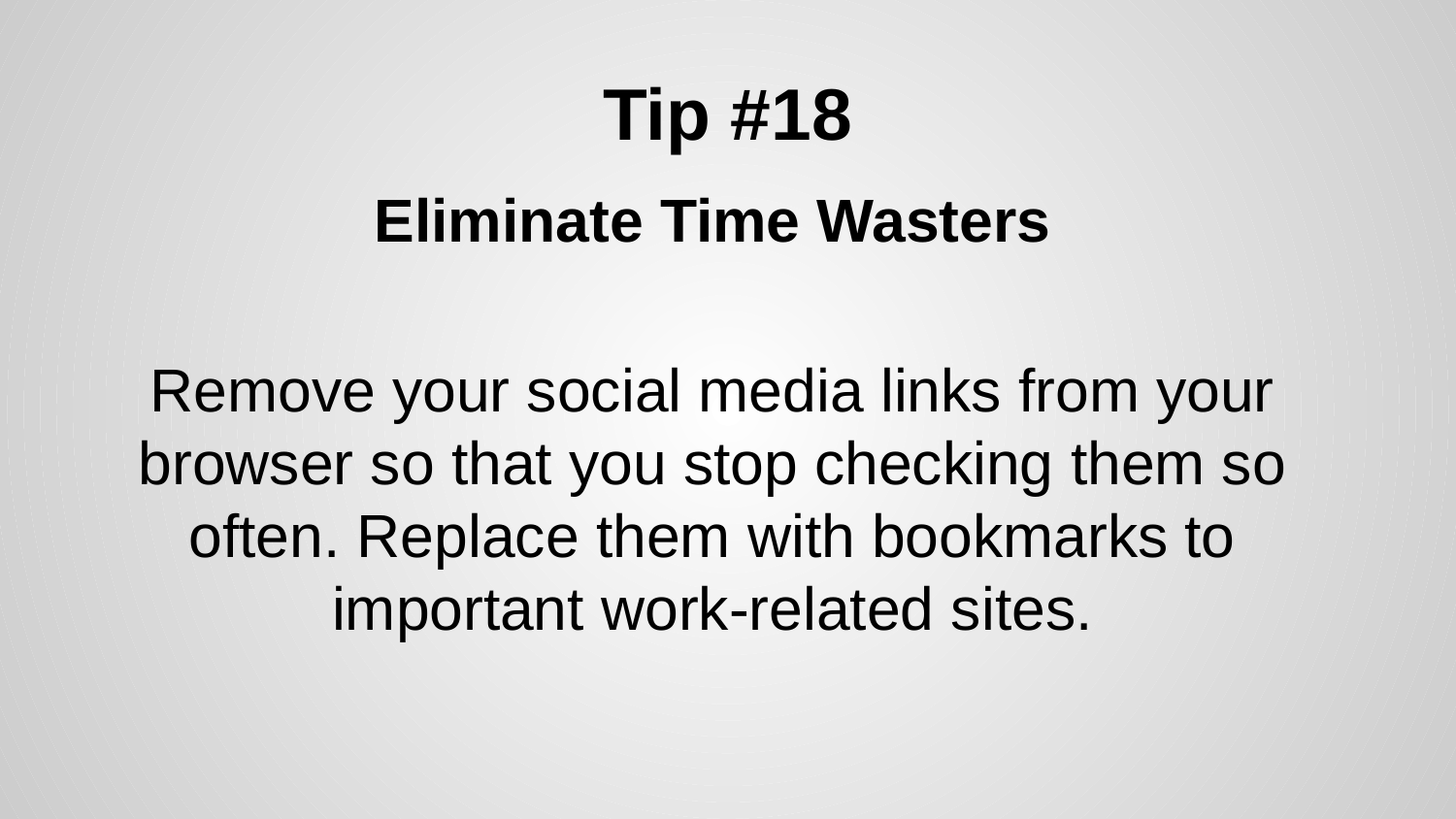

# Tip #18

Eliminate Time Wasters

Remove your social media links from your browser so that you stop checking them so often. Replace them with bookmarks to important work-related sites.